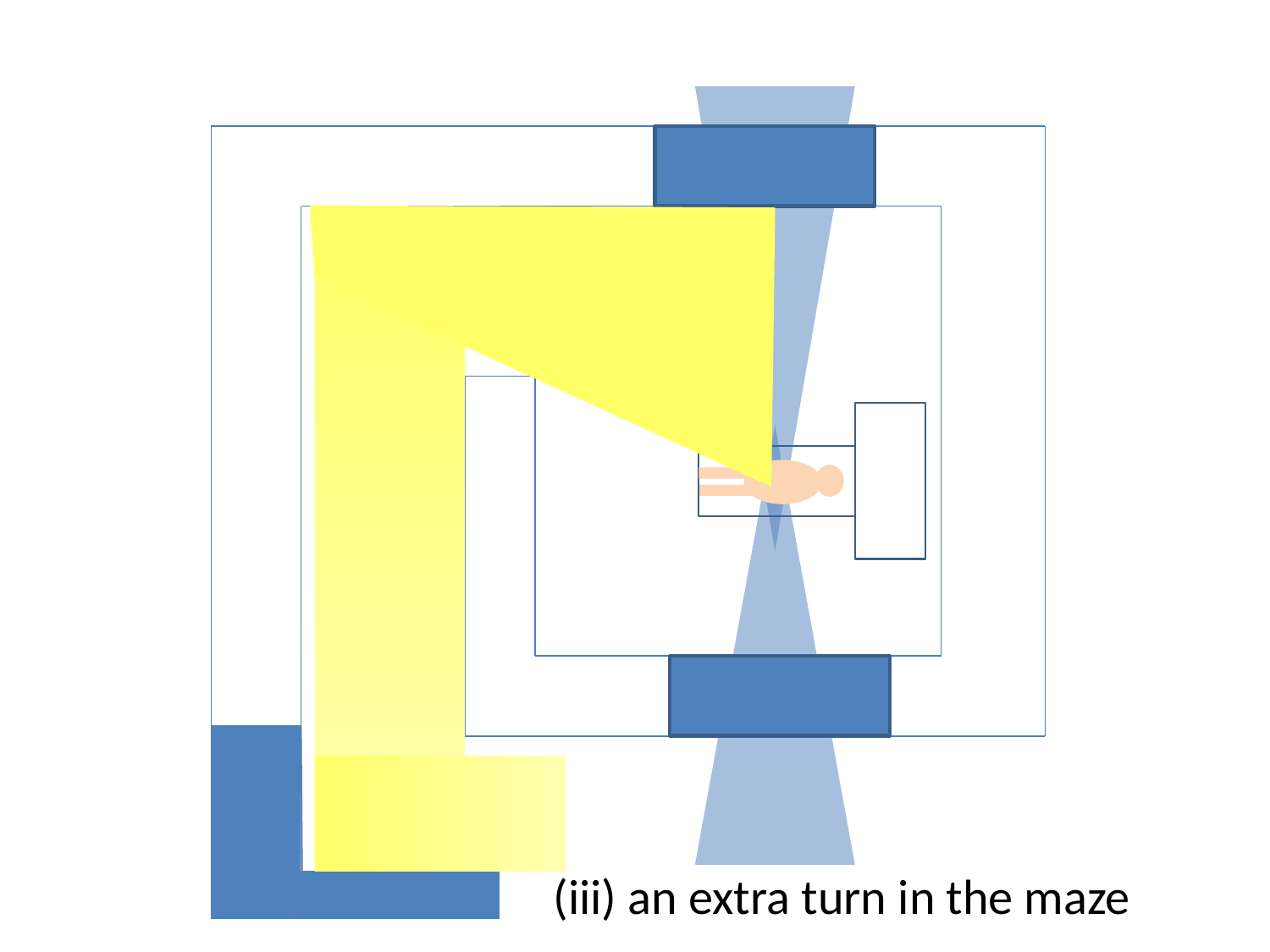

(iii) an extra turn in the maze